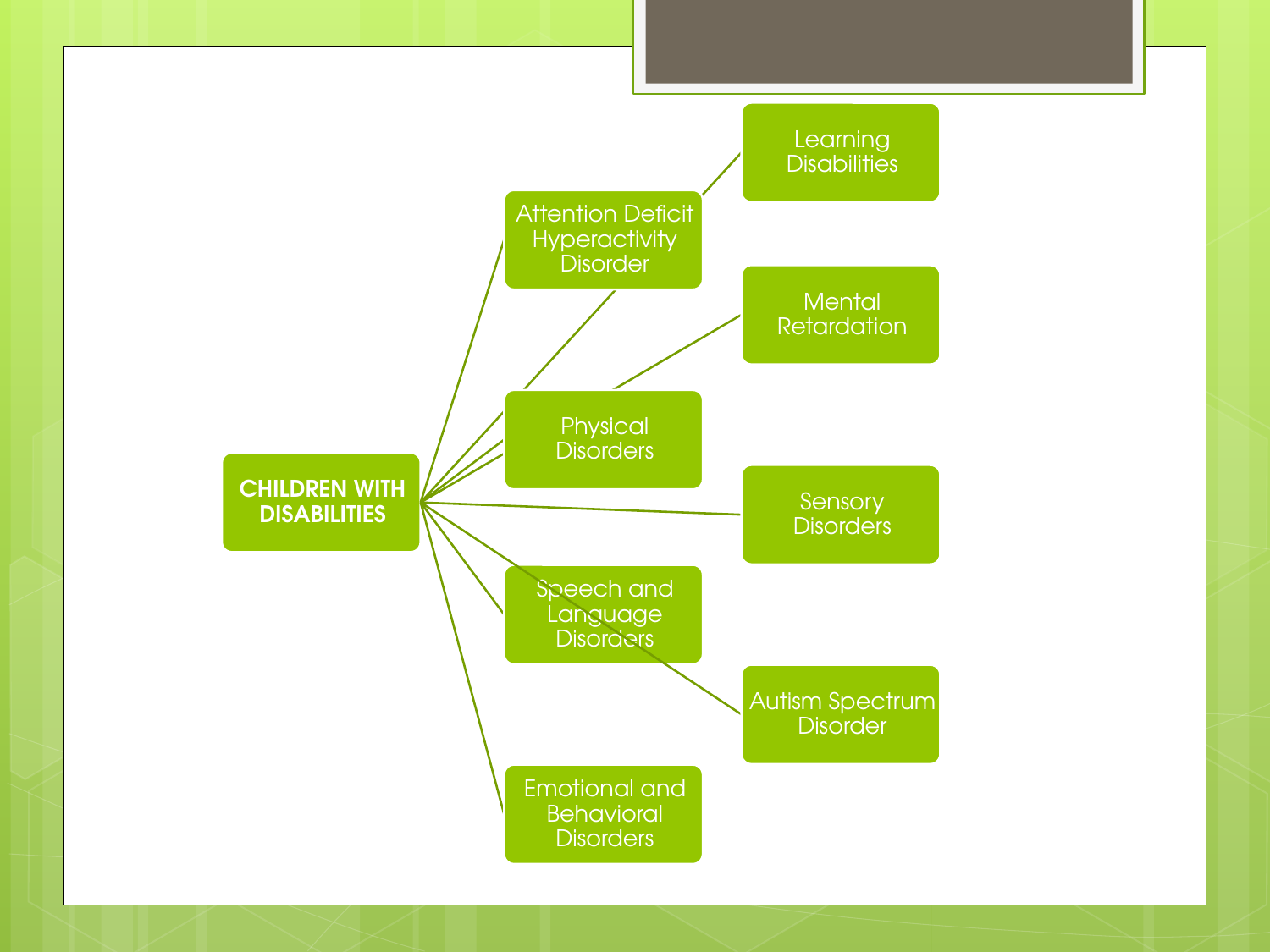

CHILDREN WITH DISABILITIES

Learning Disabilities

Attention Deficit Hyperactivity Disorder

Mental Retardation

Physical Disorders

Sensory Disorders

Speech and Language Disorders

Autism Spectrum Disorder

Emotional and Behavioral Disorders